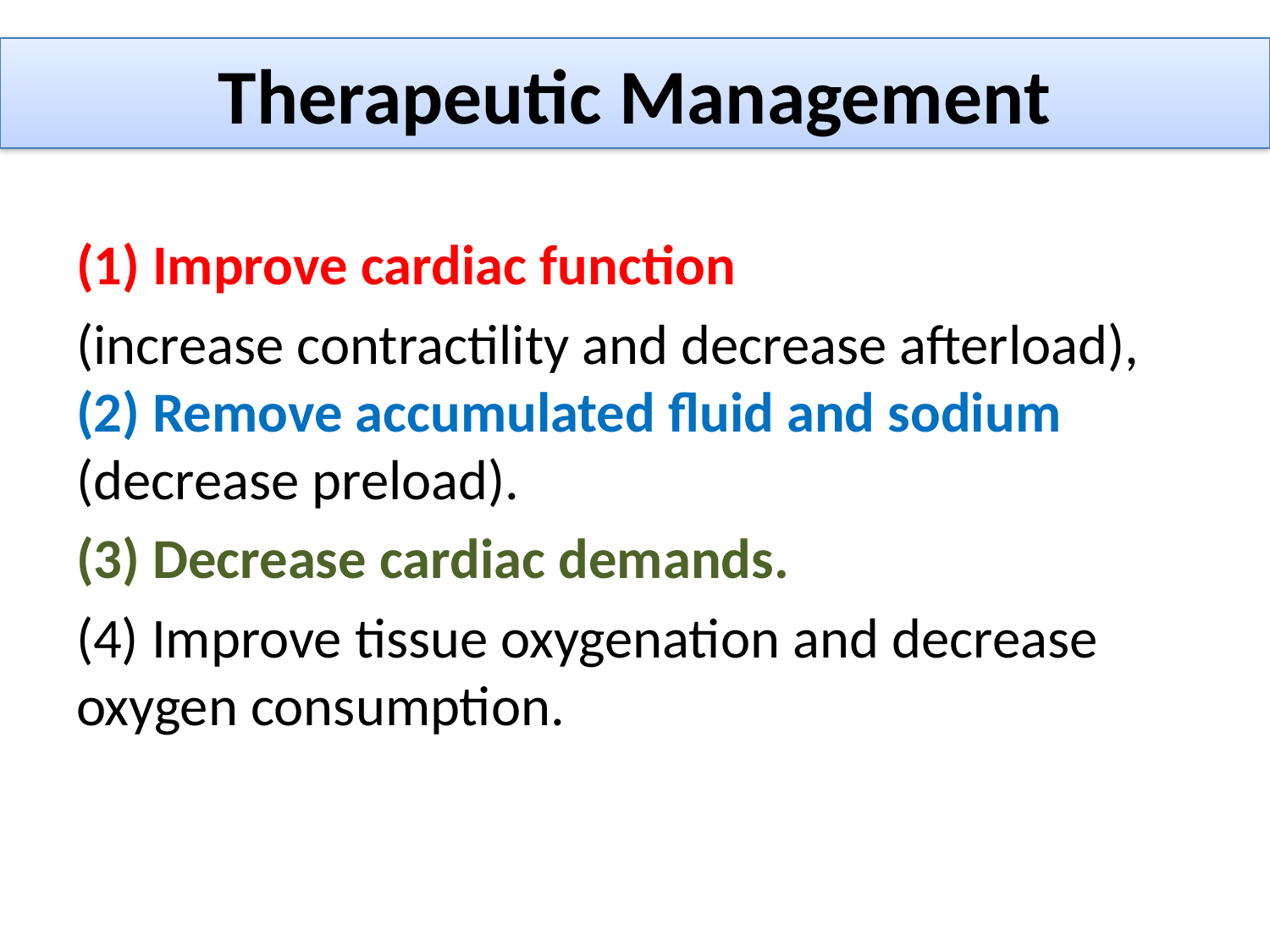

# Therapeutic Management
(1) Improve cardiac function
(increase contractility and decrease afterload), (2) Remove accumulated fluid and sodium (decrease preload).
(3) Decrease cardiac demands.
(4) Improve tissue oxygenation and decrease oxygen consumption.